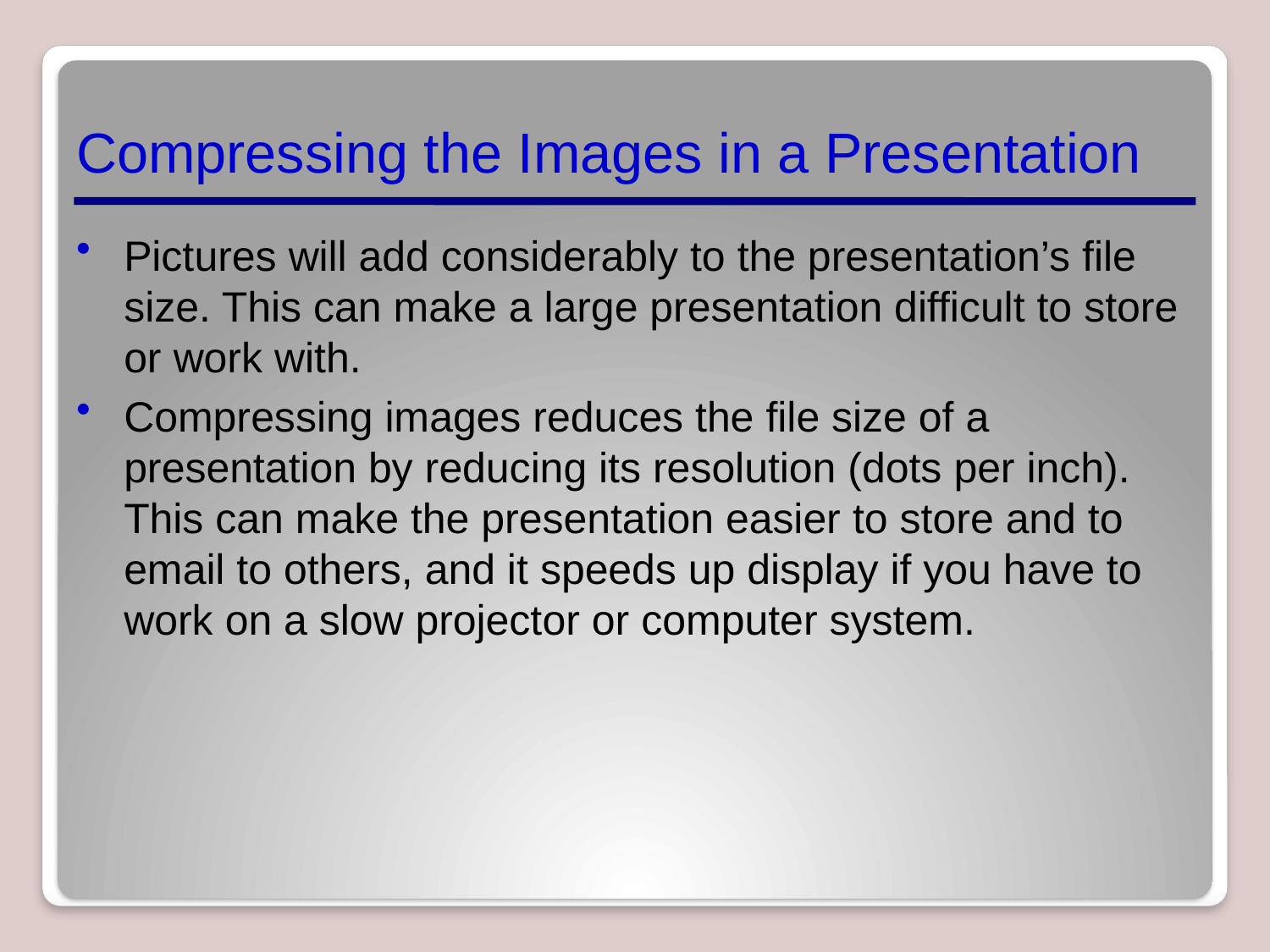

# Compressing the Images in a Presentation
Pictures will add considerably to the presentation’s file size. This can make a large presentation difficult to store or work with.
Compressing images reduces the file size of a presentation by reducing its resolution (dots per inch). This can make the presentation easier to store and to email to others, and it speeds up display if you have to work on a slow projector or computer system.